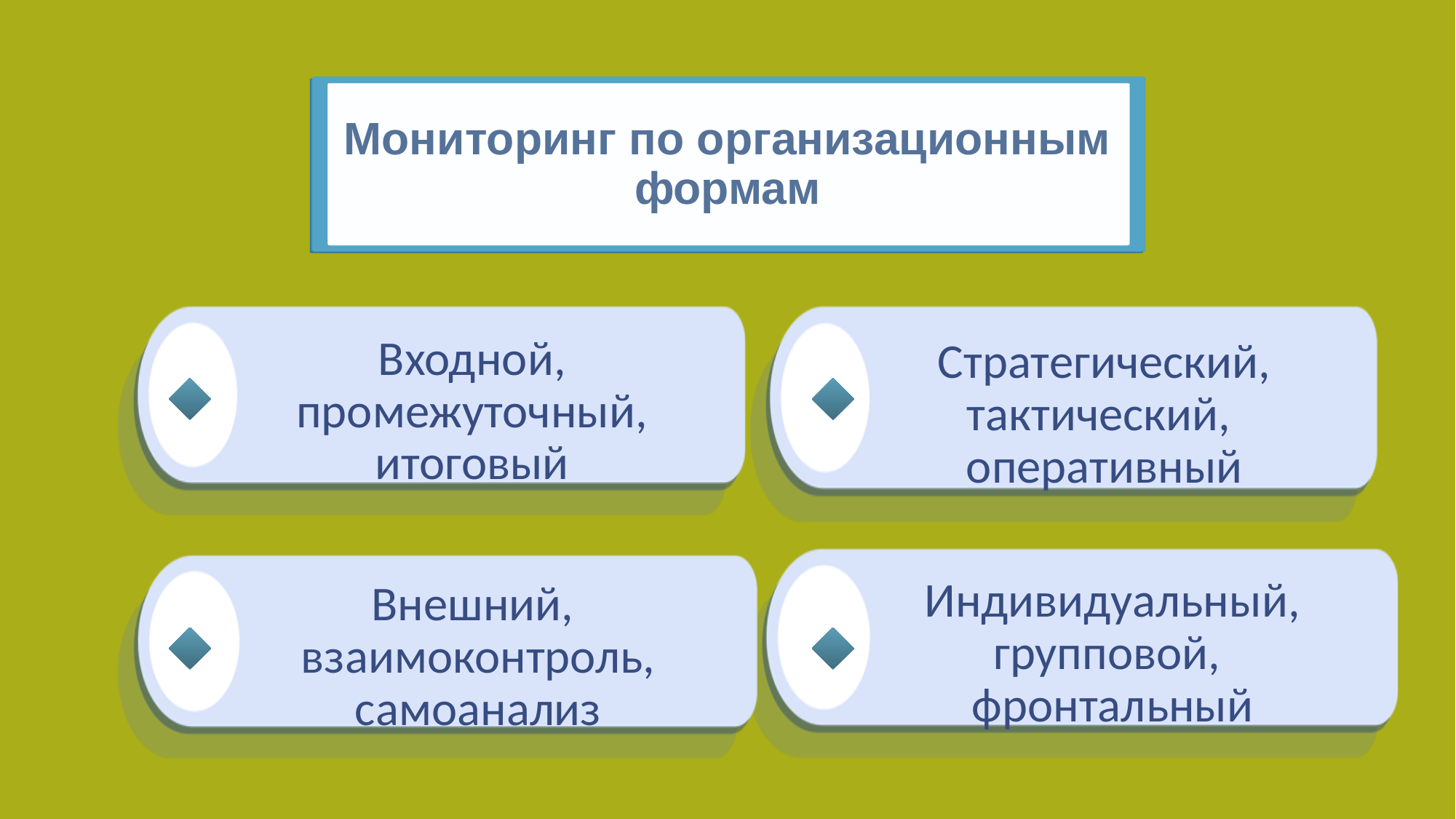

# Мониторинг по организационным формам
Входной, промежуточный, итоговый
Стратегический, тактический,
оперативный

Индивидуальный, групповой,
фронтальный
Внешний,
взаимоконтроль, самоанализ